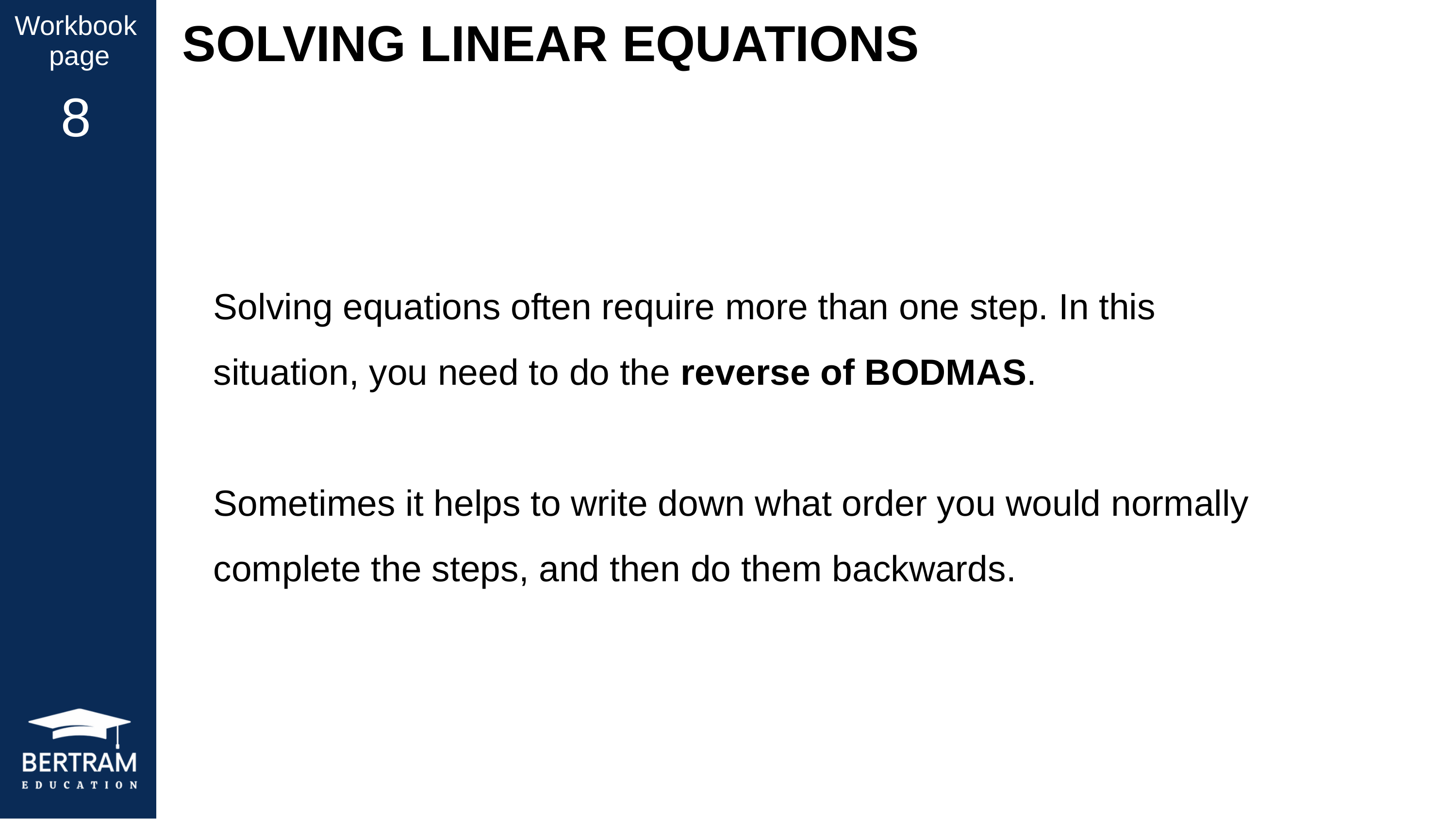

SOLVING LINEAR EQUATIONS
Workbook
page
8
Solving equations often require more than one step. In this situation, you need to do the reverse of BODMAS.

Sometimes it helps to write down what order you would normally complete the steps, and then do them backwards.